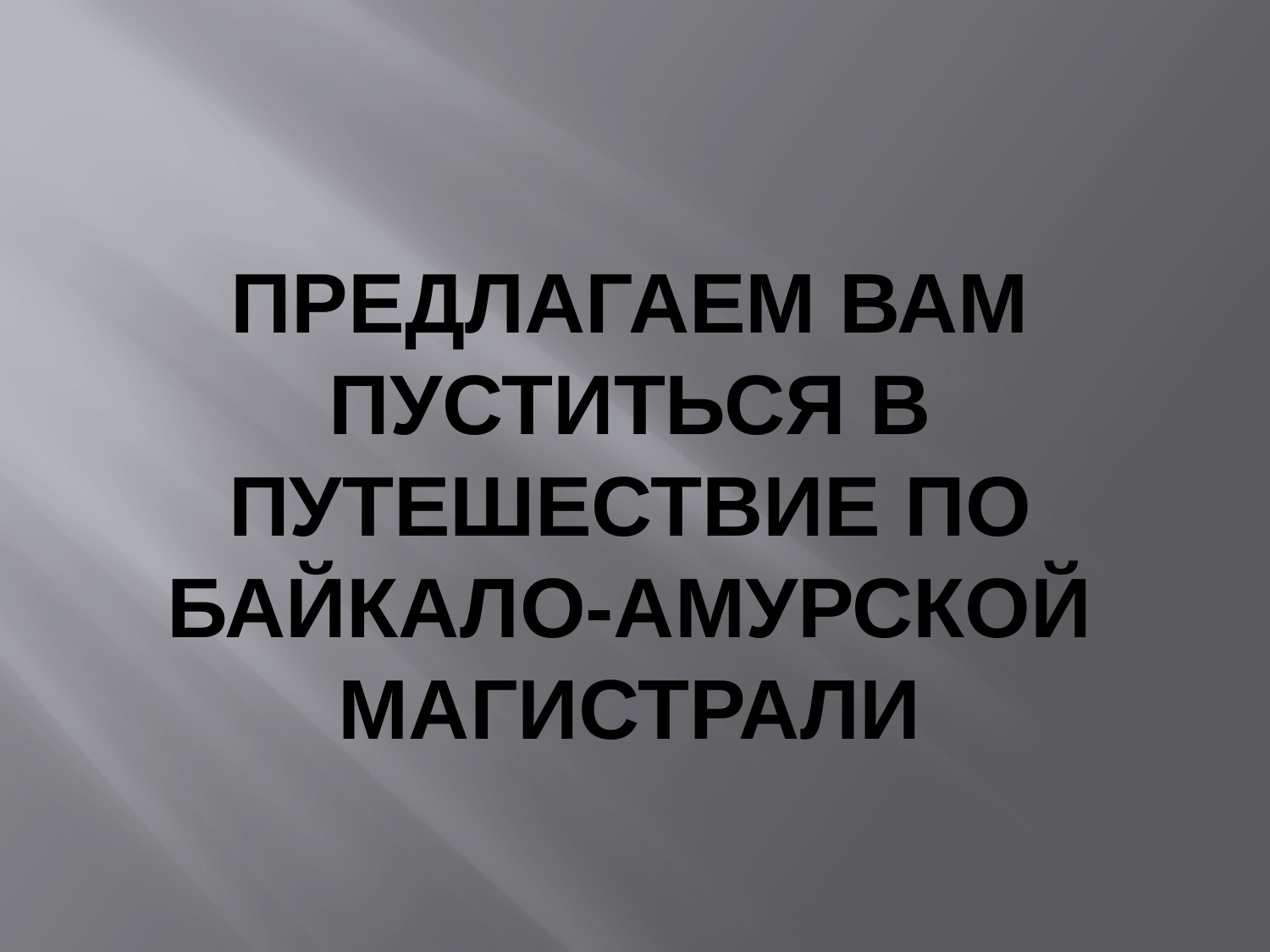

# Предлагаем вам пуститься в путешествие по Байкало-амурской магистрали